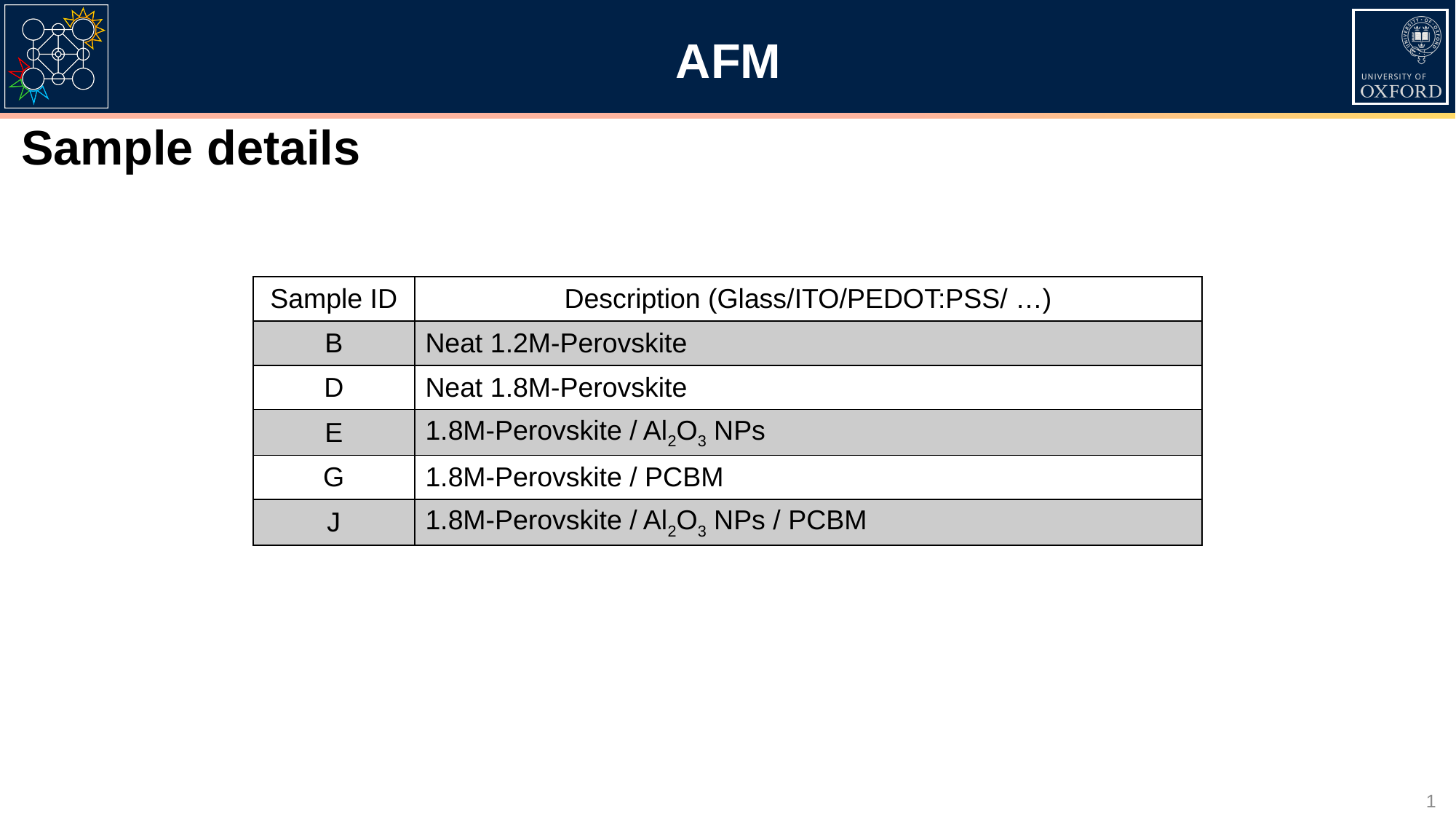

# AFM
Sample details
| Sample ID | Description (Glass/ITO/PEDOT:PSS/ …) |
| --- | --- |
| B | Neat 1.2M-Perovskite |
| D | Neat 1.8M-Perovskite |
| E | 1.8M-Perovskite / Al2O3 NPs |
| G | 1.8M-Perovskite / PCBM |
| J | 1.8M-Perovskite / Al2O3 NPs / PCBM |
1